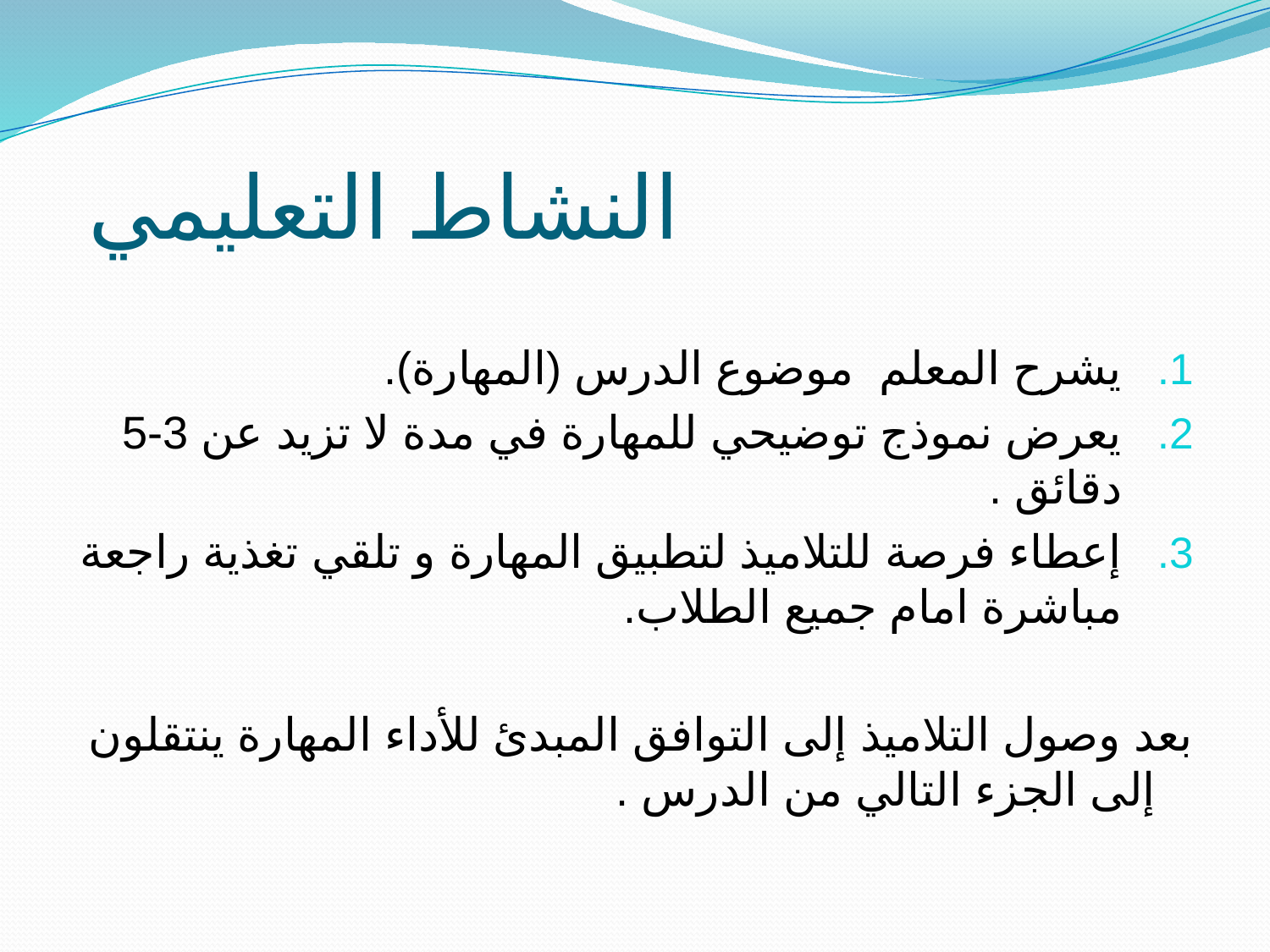

# النشاط التعليمي

يشرح المعلم  موضوع الدرس (المهارة).
يعرض نموذج توضيحي للمهارة في مدة لا تزيد عن 3-5 دقائق .
إعطاء فرصة للتلاميذ لتطبيق المهارة و تلقي تغذية راجعة مباشرة امام جميع الطلاب.

بعد وصول التلاميذ إلى التوافق المبدئ للأداء المهارة ينتقلون إلى الجزء التالي من الدرس .